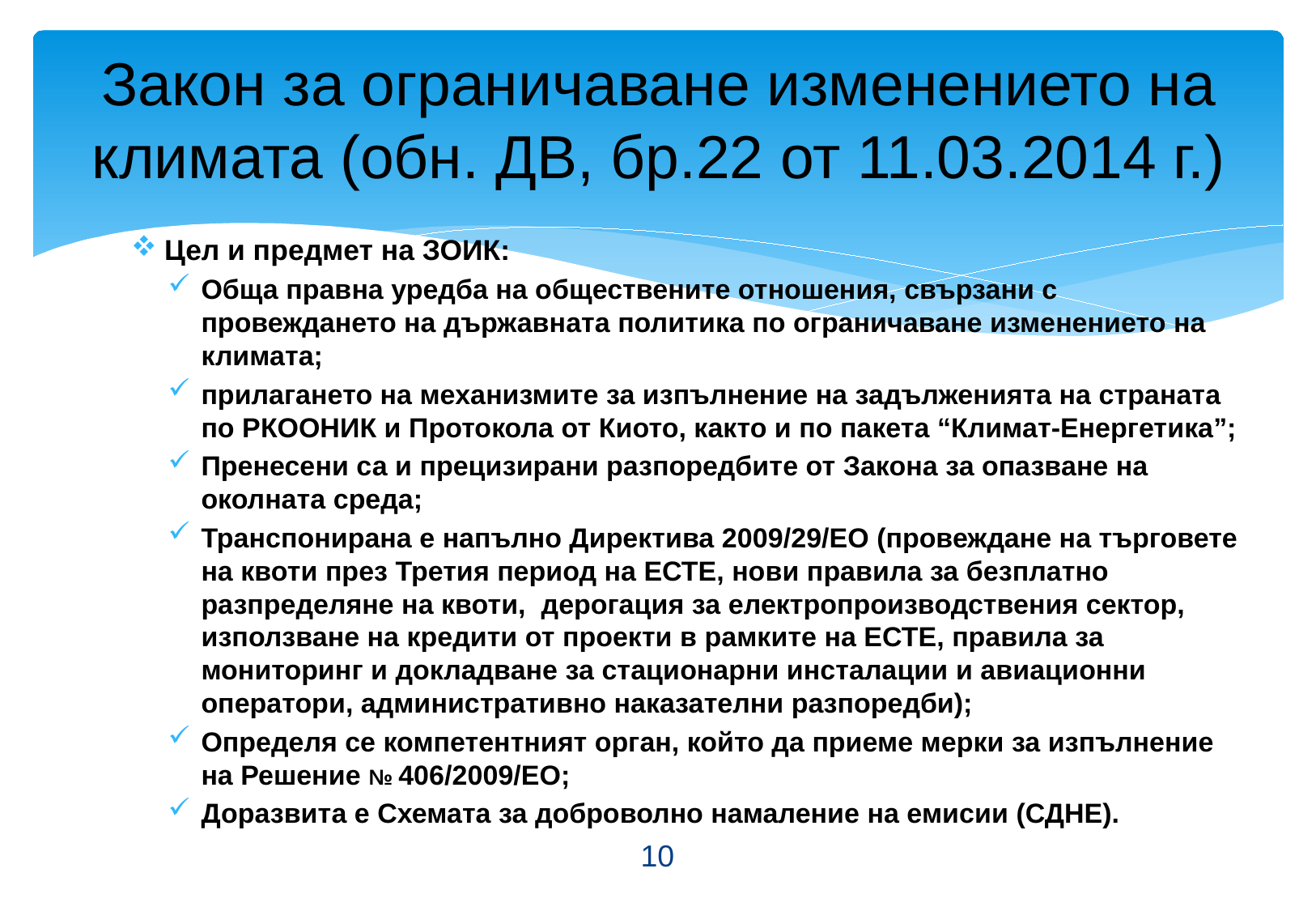

# Закон за ограничаване изменението на климата (обн. ДВ, бр.22 от 11.03.2014 г.)
Цел и предмет на ЗОИК:
Обща правна уредба на обществените отношения, свързани с провеждането на държавната политика по ограничаване изменението на климата;
прилагането на механизмите за изпълнение на задълженията на страната по РКООНИК и Протокола от Киото, както и по пакета “Климат-Енергетика”;
Пренесени са и прецизирани разпоредбите от Закона за опазване на околната среда;
Транспонирана е напълно Директива 2009/29/ЕО (провеждане на търговете на квоти през Третия период на ЕСТЕ, нови правила за безплатно разпределяне на квоти,  дерогация за електропроизводствения сектор, използване на кредити от проекти в рамките на ЕСТЕ, правила за мониторинг и докладване за стационарни инсталации и авиационни оператори, административно наказателни разпоредби);
Определя се компетентният орган, който да приеме мерки за изпълнение на Решение № 406/2009/ЕО;
Доразвита е Схемата за доброволно намаление на емисии (СДНЕ).

10